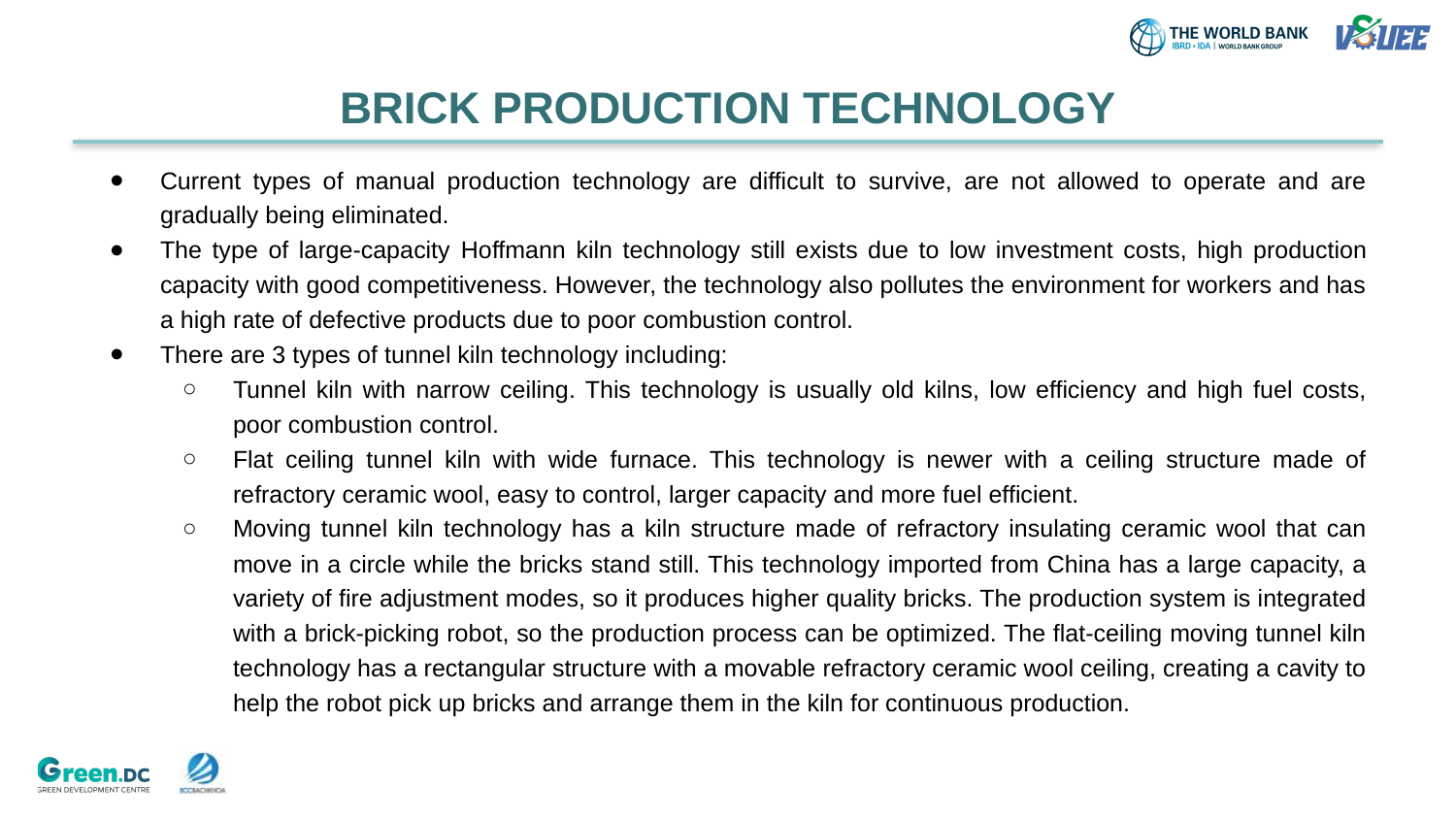

# BRICK PRODUCTION TECHNOLOGY
Current types of manual production technology are difficult to survive, are not allowed to operate and are gradually being eliminated.
The type of large-capacity Hoffmann kiln technology still exists due to low investment costs, high production capacity with good competitiveness. However, the technology also pollutes the environment for workers and has a high rate of defective products due to poor combustion control.
There are 3 types of tunnel kiln technology including:
Tunnel kiln with narrow ceiling. This technology is usually old kilns, low efficiency and high fuel costs, poor combustion control.
Flat ceiling tunnel kiln with wide furnace. This technology is newer with a ceiling structure made of refractory ceramic wool, easy to control, larger capacity and more fuel efficient.
Moving tunnel kiln technology has a kiln structure made of refractory insulating ceramic wool that can move in a circle while the bricks stand still. This technology imported from China has a large capacity, a variety of fire adjustment modes, so it produces higher quality bricks. The production system is integrated with a brick-picking robot, so the production process can be optimized. The flat-ceiling moving tunnel kiln technology has a rectangular structure with a movable refractory ceramic wool ceiling, creating a cavity to help the robot pick up bricks and arrange them in the kiln for continuous production.